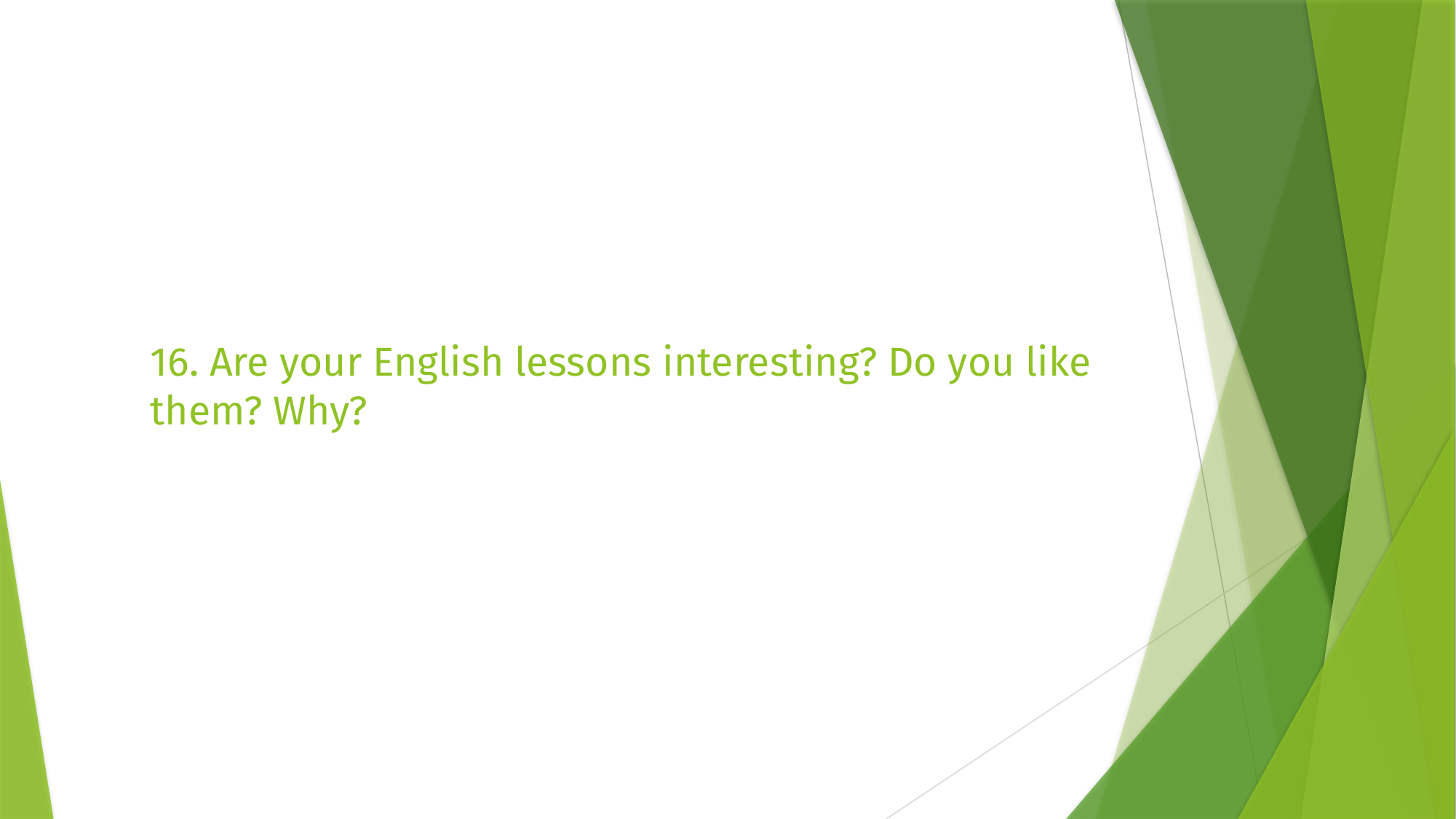

# 16. Are your English lessons interesting? Do you like them? Why?